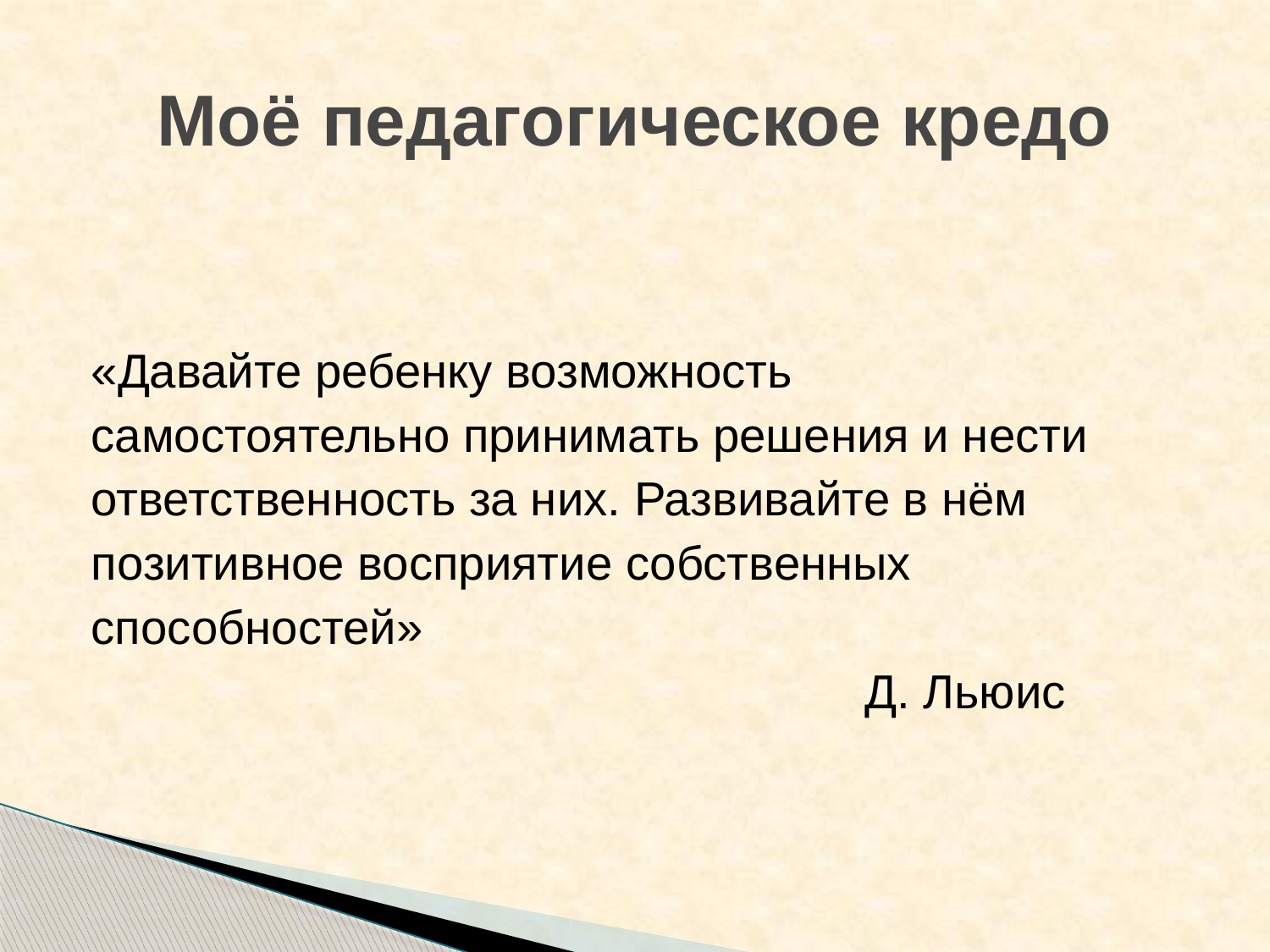

# Моё педагогическое кредо

«Давайте ребенку возможность
самостоятельно принимать решения и нести
ответственность за них. Развивайте в нём
позитивное восприятие собственных
способностей»
                                                          Д. Льюис